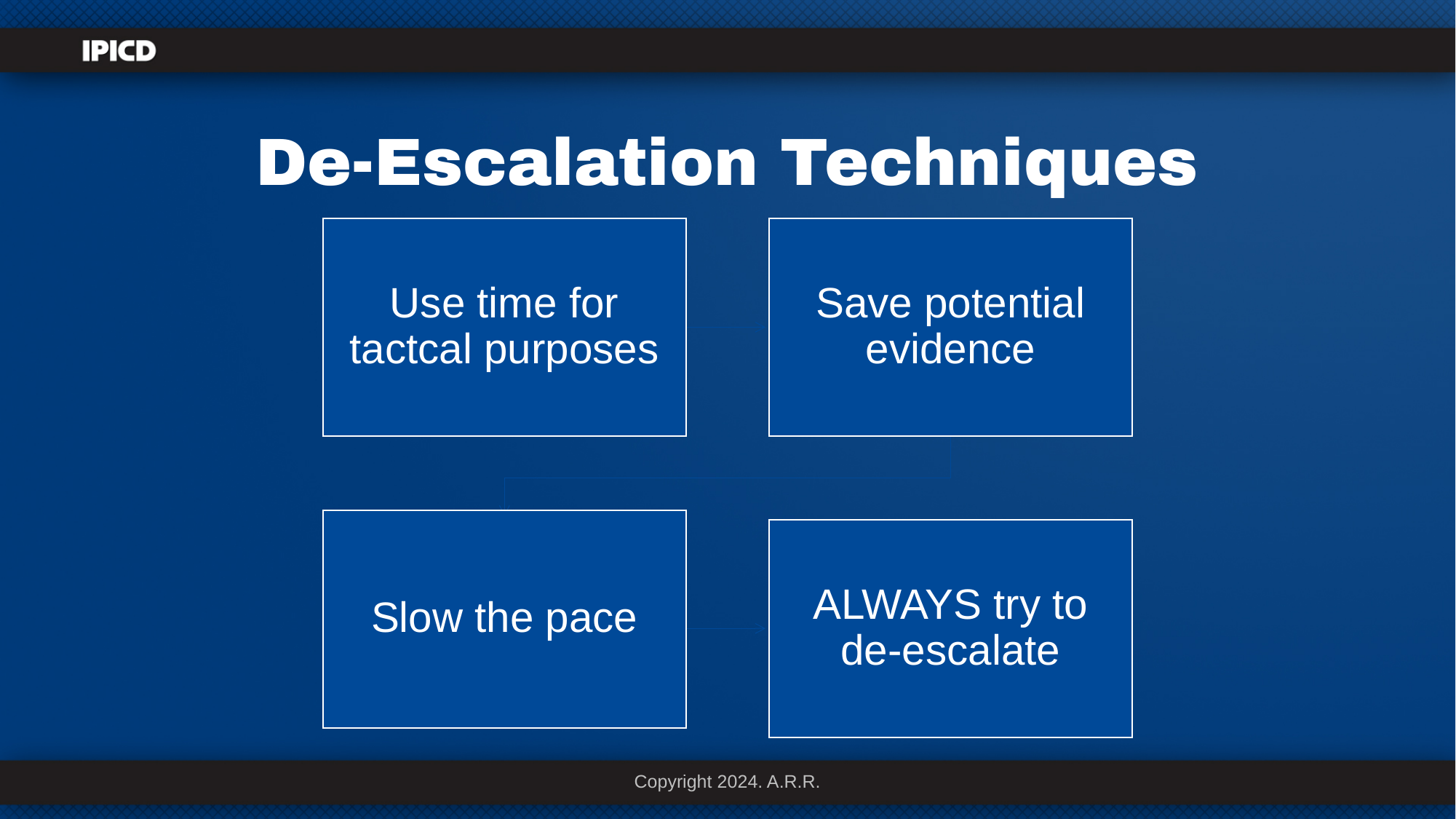

# De-Escalation Techniques
Use time for tactcal purposes
Save potential evidence

Slow the pace
ALWAYS try to de-escalate